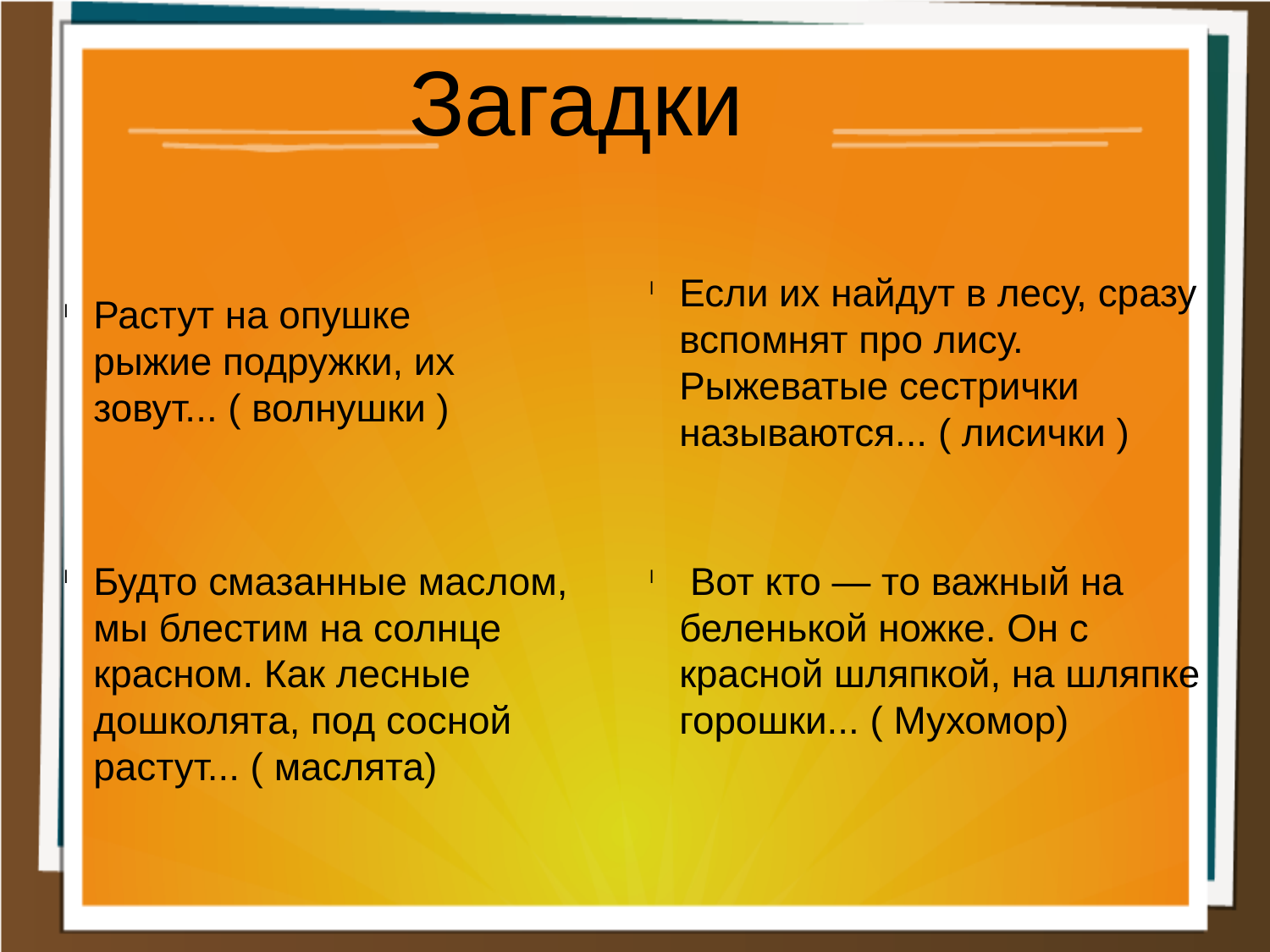

Загадки

Если их найдут в лесу, сразу вспомнят про лису. Рыжеватые сестрички называются... ( лисички )
Растут на опушке рыжие подружки, их зовут... ( волнушки )

Будто смазанные маслом, мы блестим на солнце красном. Как лесные дошколята, под сосной растут... ( маслята)

 Вот кто — то важный на беленькой ножке. Он с красной шляпкой, на шляпке горошки... ( Мухомор)